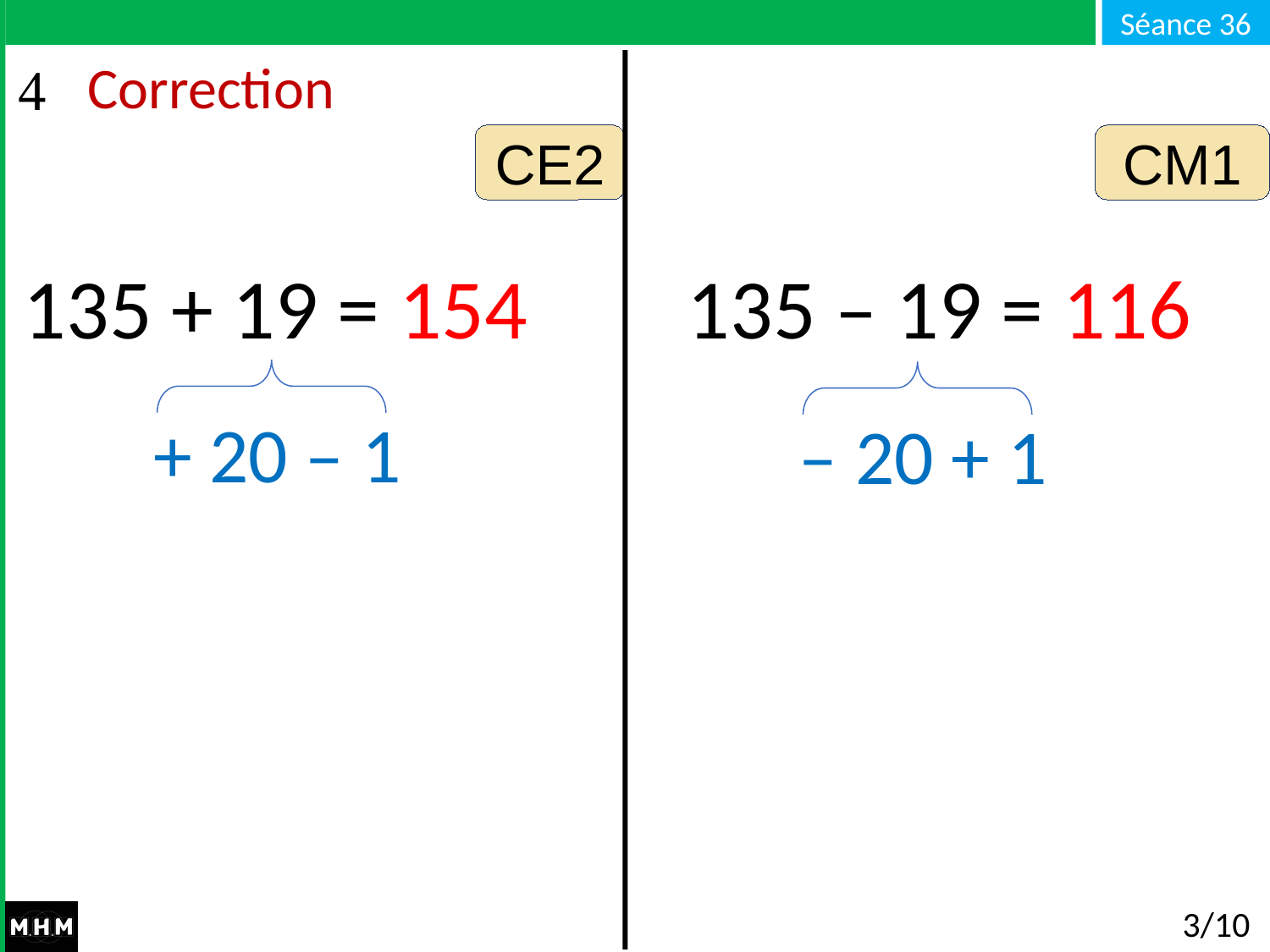

Correction
CE2
CM1
135 + 19 = 154
135 – 19 = 116

+ 20 – 1
– 20 + 1
# 3/10